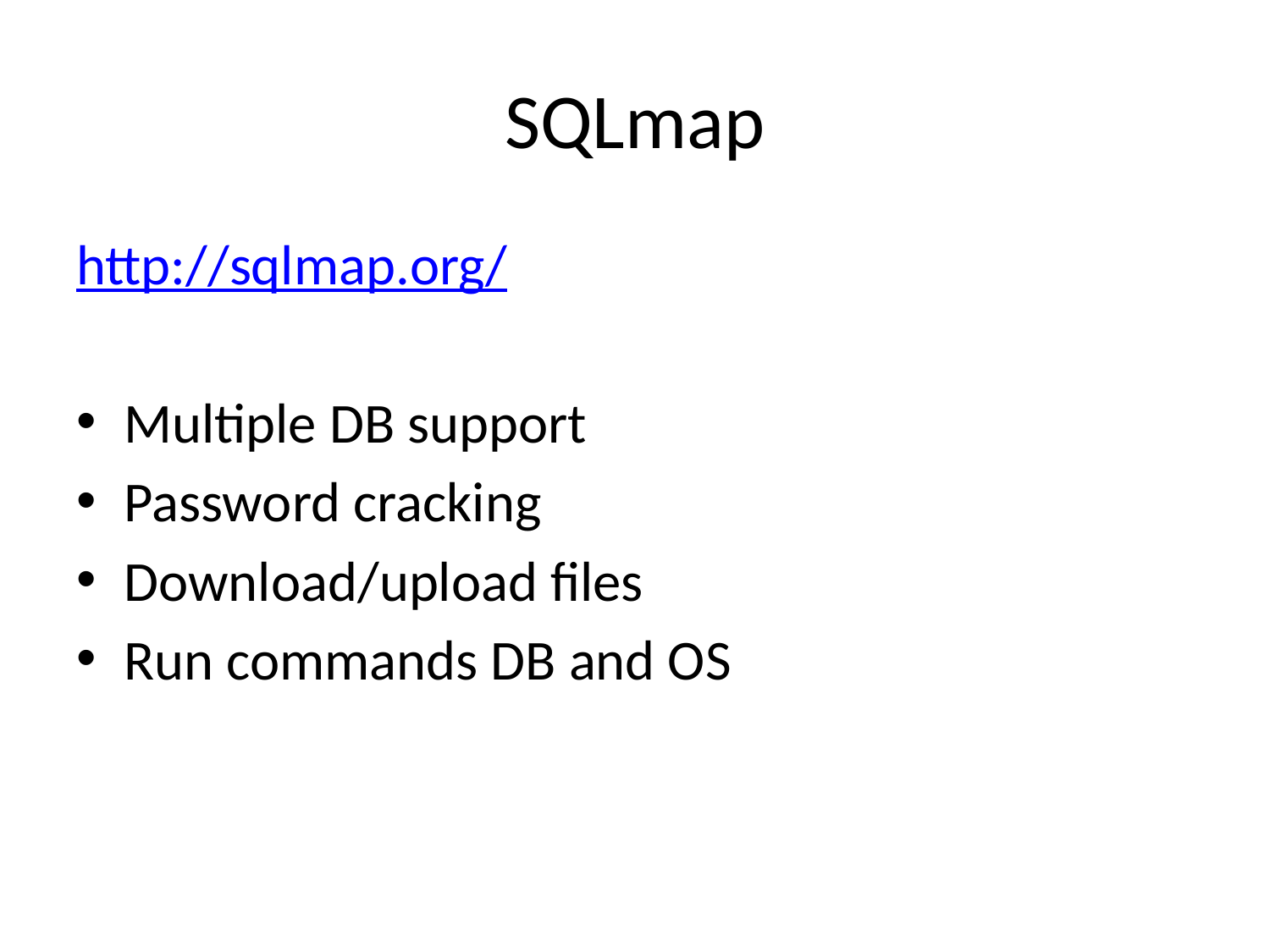

# SQLmap
http://sqlmap.org/

Multiple DB support
Password cracking
Download/upload files
Run commands DB and OS